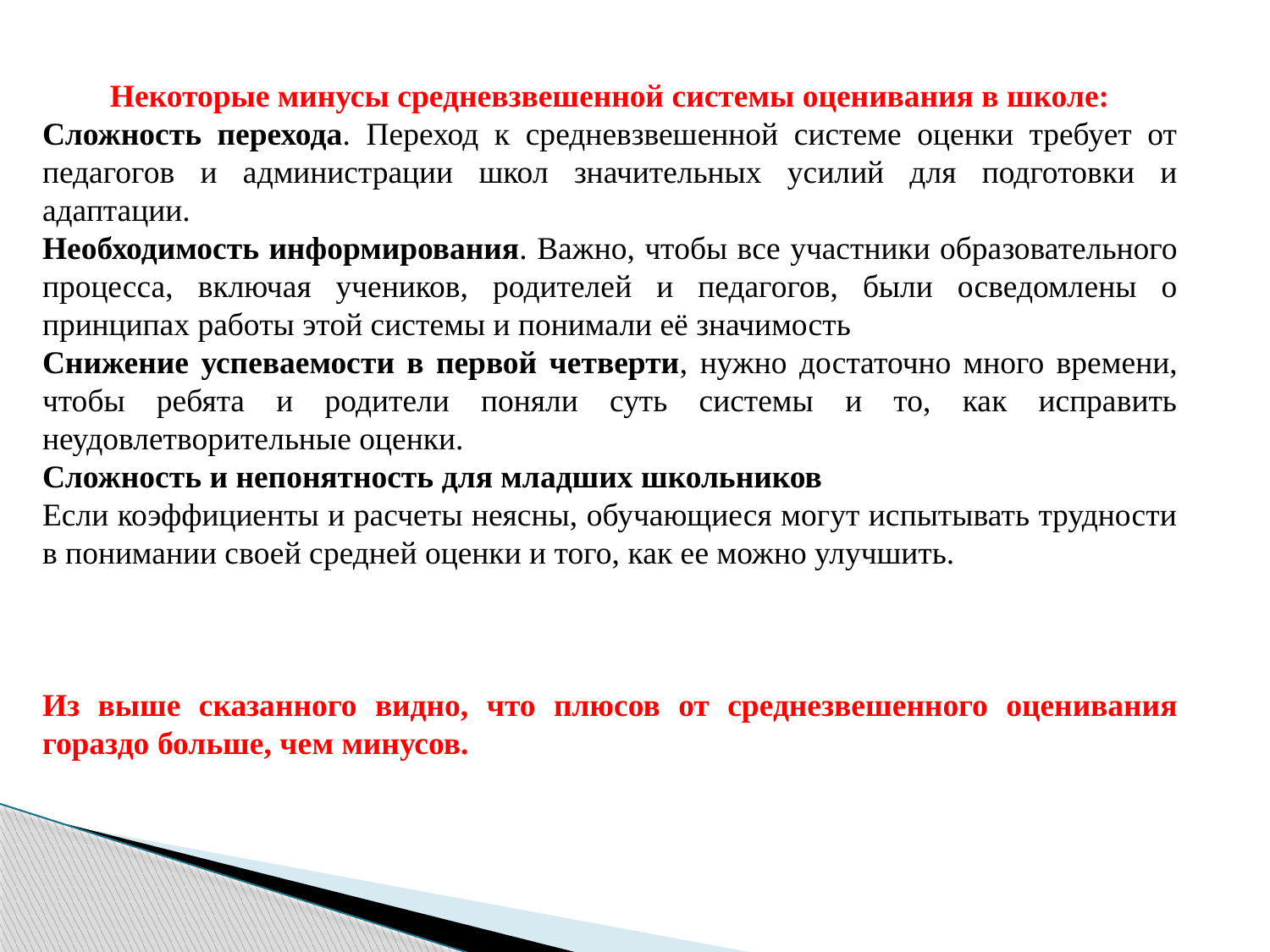

Некоторые минусы средневзвешенной системы оценивания в школе:
Сложность перехода. Переход к средневзвешенной системе оценки требует от педагогов и администрации школ значительных усилий для подготовки и адаптации.
Необходимость информирования. Важно, чтобы все участники образовательного процесса, включая учеников, родителей и педагогов, были осведомлены о принципах работы этой системы и понимали её значимость
Снижение успеваемости в первой четверти, нужно достаточно много времени, чтобы ребята и родители поняли суть системы и то, как исправить неудовлетворительные оценки.
Сложность и непонятность для младших школьников
Если коэффициенты и расчеты неясны, обучающиеся могут испытывать трудности в понимании своей средней оценки и того, как ее можно улучшить.

Из выше сказанного видно, что плюсов от среднезвешенного оценивания гораздо больше, чем минусов.